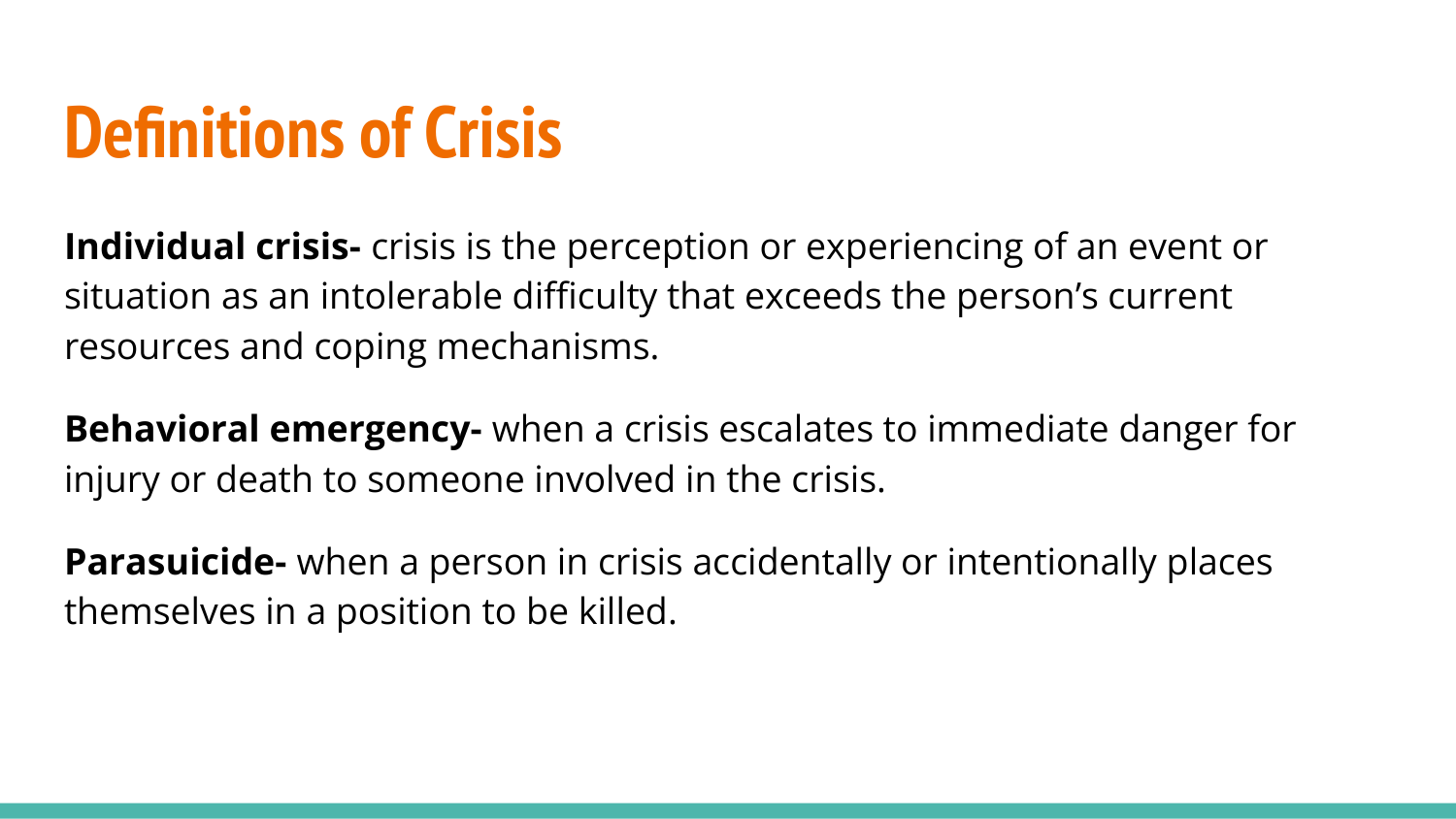

# Definitions of Crisis
Individual crisis- crisis is the perception or experiencing of an event or situation as an intolerable difficulty that exceeds the person’s current resources and coping mechanisms.
Behavioral emergency- when a crisis escalates to immediate danger for injury or death to someone involved in the crisis.
Parasuicide- when a person in crisis accidentally or intentionally places themselves in a position to be killed.